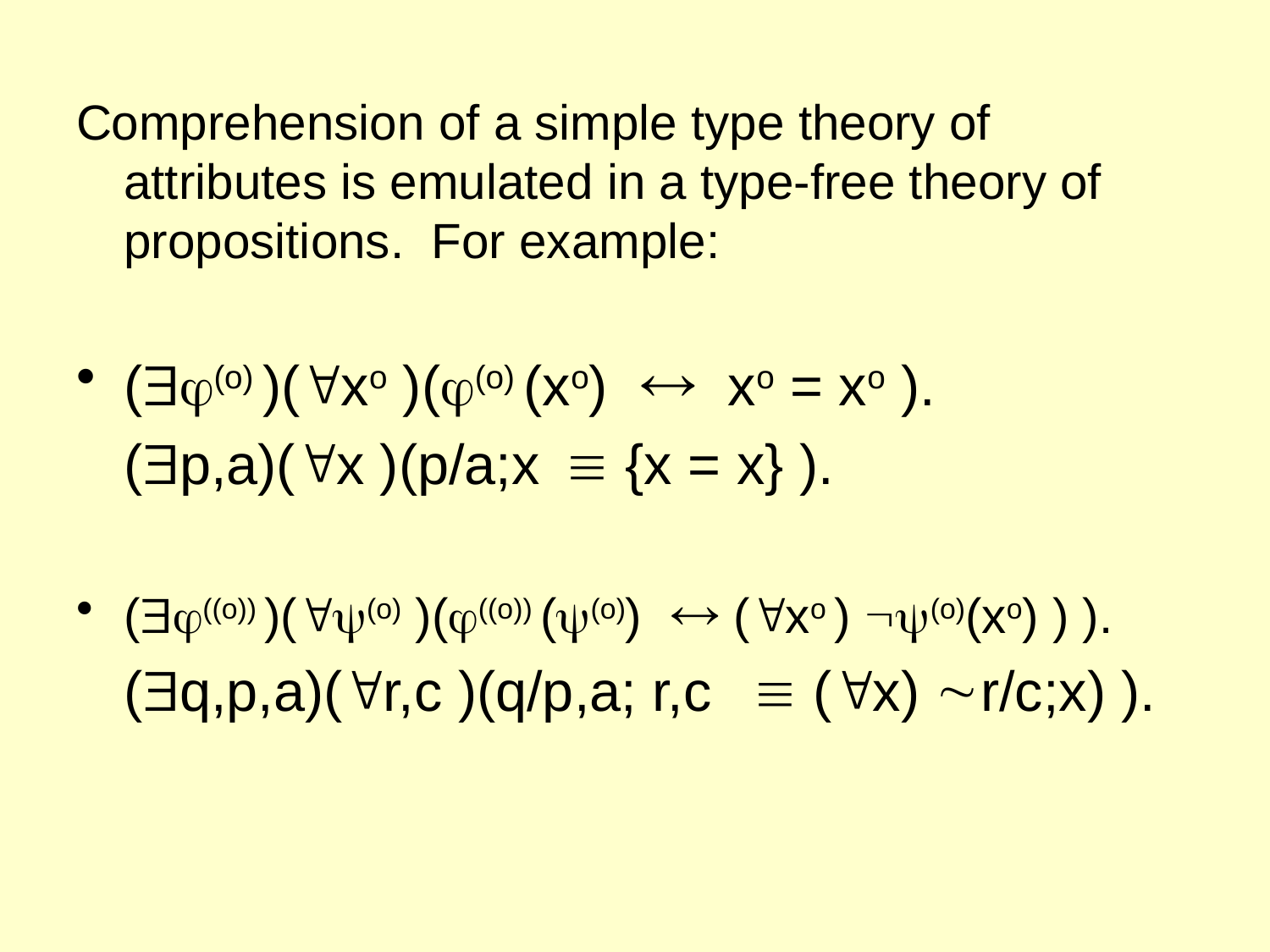

Comprehension of a simple type theory of attributes is emulated in a type-free theory of propositions.  For example:

(∃ϕ(o) )(∀xo )(ϕ(o) (xo)  ↔  xo = xo ).
	(∃p,a)(∀x )(p/a;x  ≡ {x = x} ).

(∃ϕ((o)) )(∀ψ(o) )(ϕ((o)) (ψ(o))  ↔ (∀xo ) ¬ψ(o)(xo) ) ).
	(∃q,p,a)(∀r,c )(q/p,a; r,c   ≡ (∀x) ∼r/c;x) ).